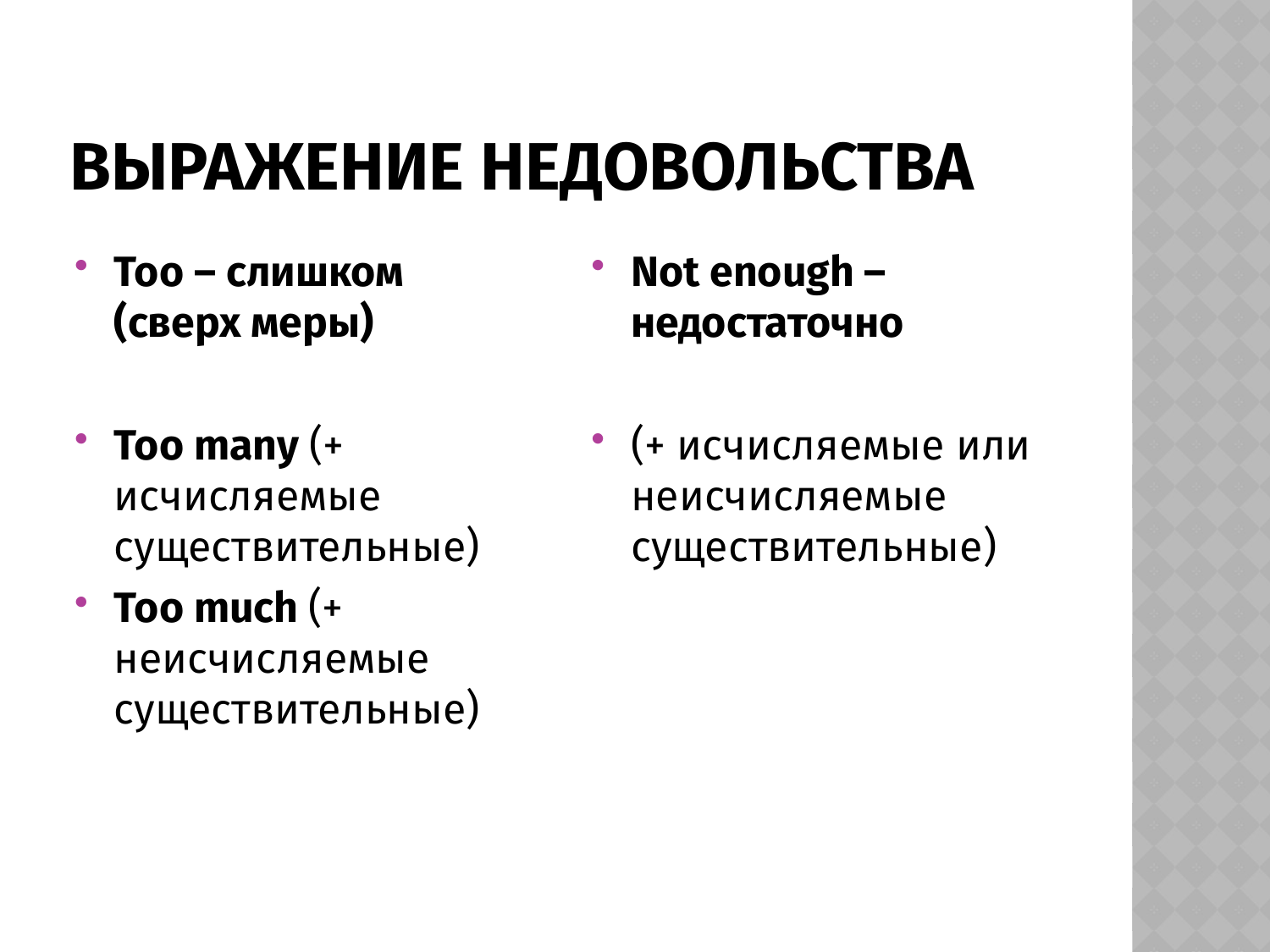

# Выражение недовольства
Too – слишком (сверх меры)

Too many (+ исчисляемые существительные)
Too much (+ неисчисляемые существительные)
Not enough – недостаточно

(+ исчисляемые или неисчисляемые существительные)